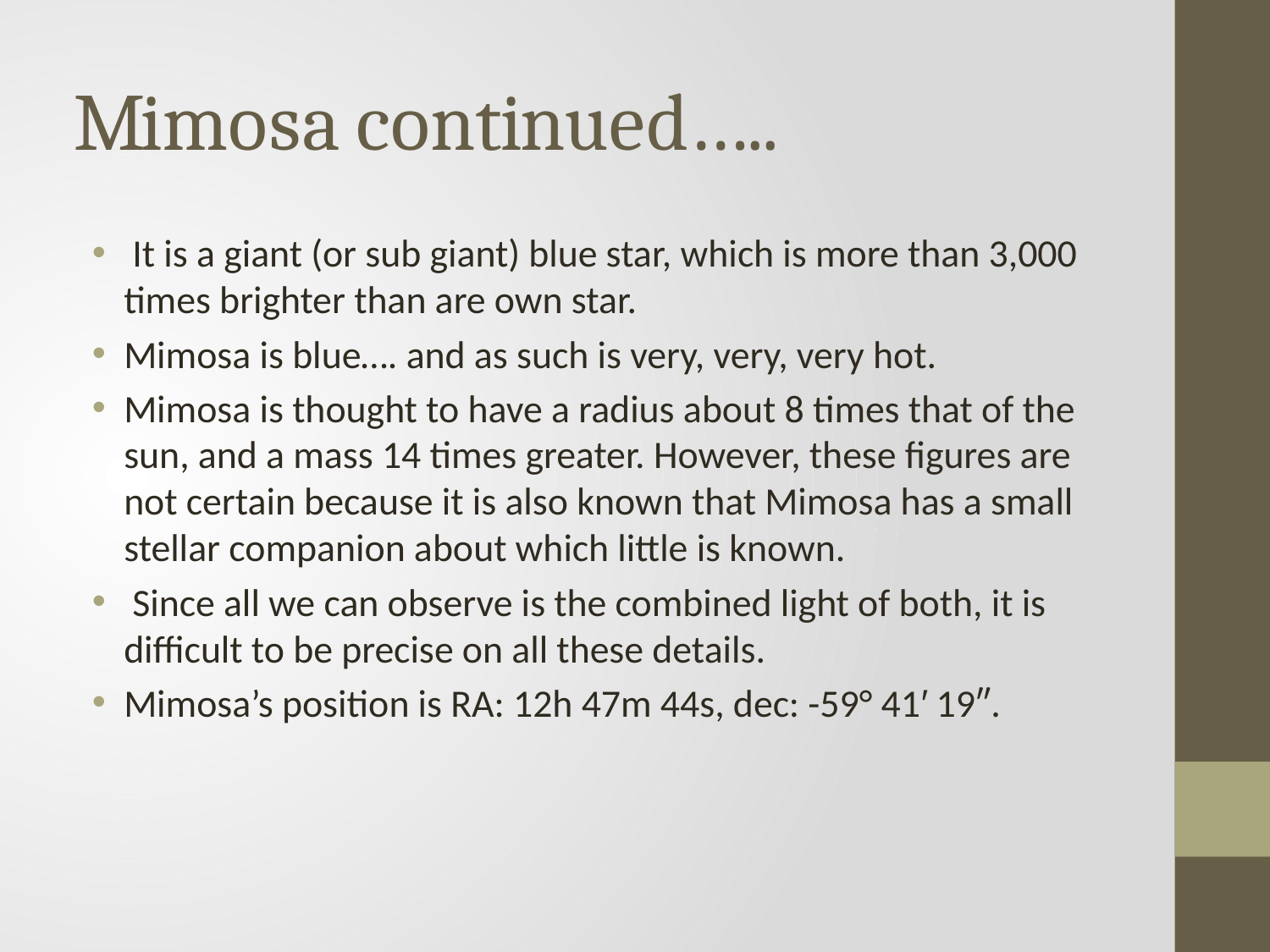

# Mimosa continued…..
 It is a giant (or sub giant) blue star, which is more than 3,000 times brighter than are own star.
Mimosa is blue…. and as such is very, very, very hot.
Mimosa is thought to have a radius about 8 times that of the sun, and a mass 14 times greater. However, these figures are not certain because it is also known that Mimosa has a small stellar companion about which little is known.
 Since all we can observe is the combined light of both, it is difficult to be precise on all these details.
Mimosa’s position is RA: 12h 47m 44s, dec: -59° 41′ 19″.